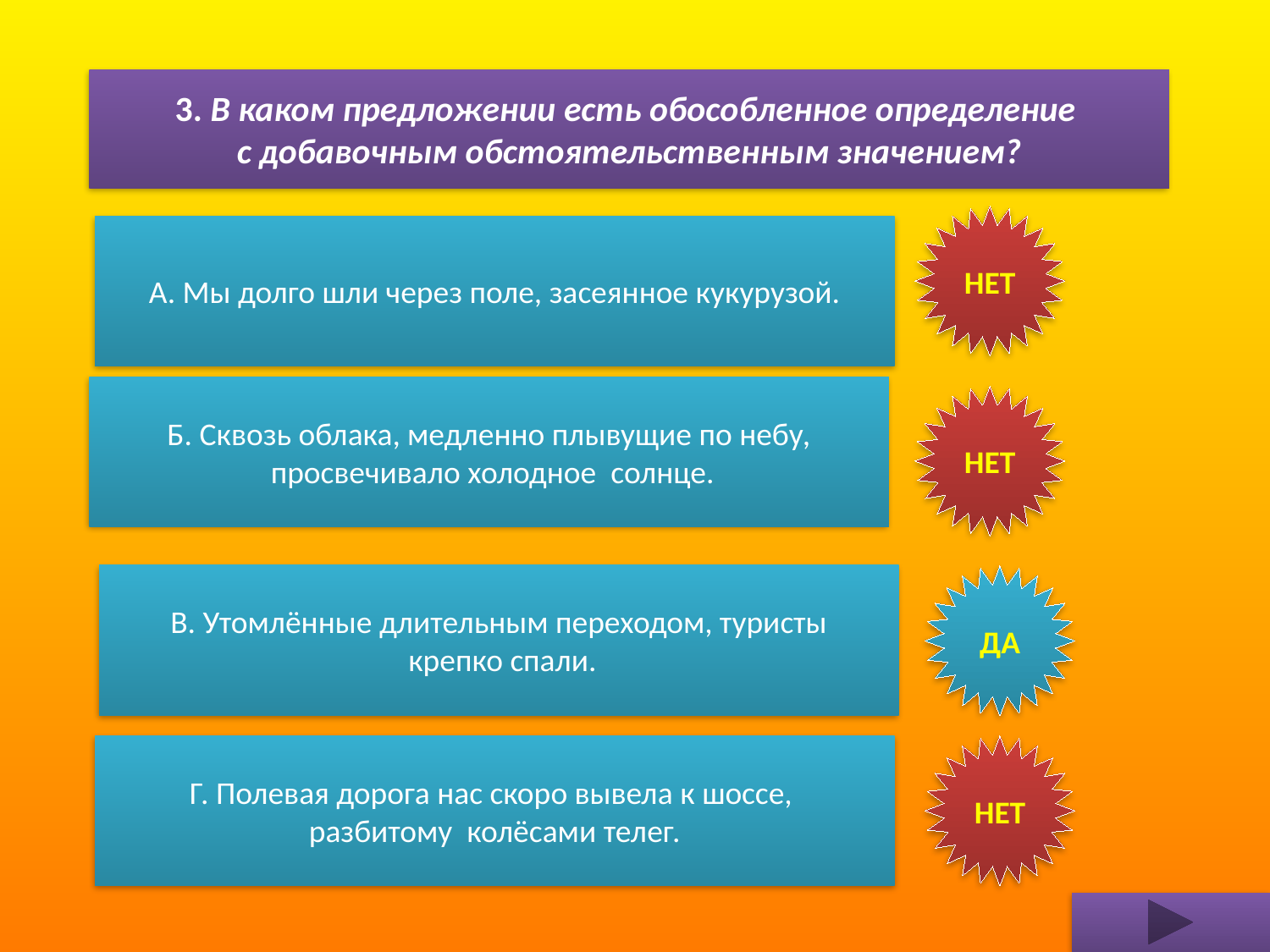

3. В каком предложении есть обособленное определение
с добавочным обстоятельственным значением?
НЕТ
А. Мы долго шли через поле, засеянное кукурузой.
Б. Сквозь облака, медленно плывущие по небу,
 просвечивало холодное  солнце.
НЕТ
В. Утомлённые длительным переходом, туристы
 крепко спали.
ДА
Г. Полевая дорога нас скоро вывела к шоссе,
разбитому  колёсами телег.
НЕТ